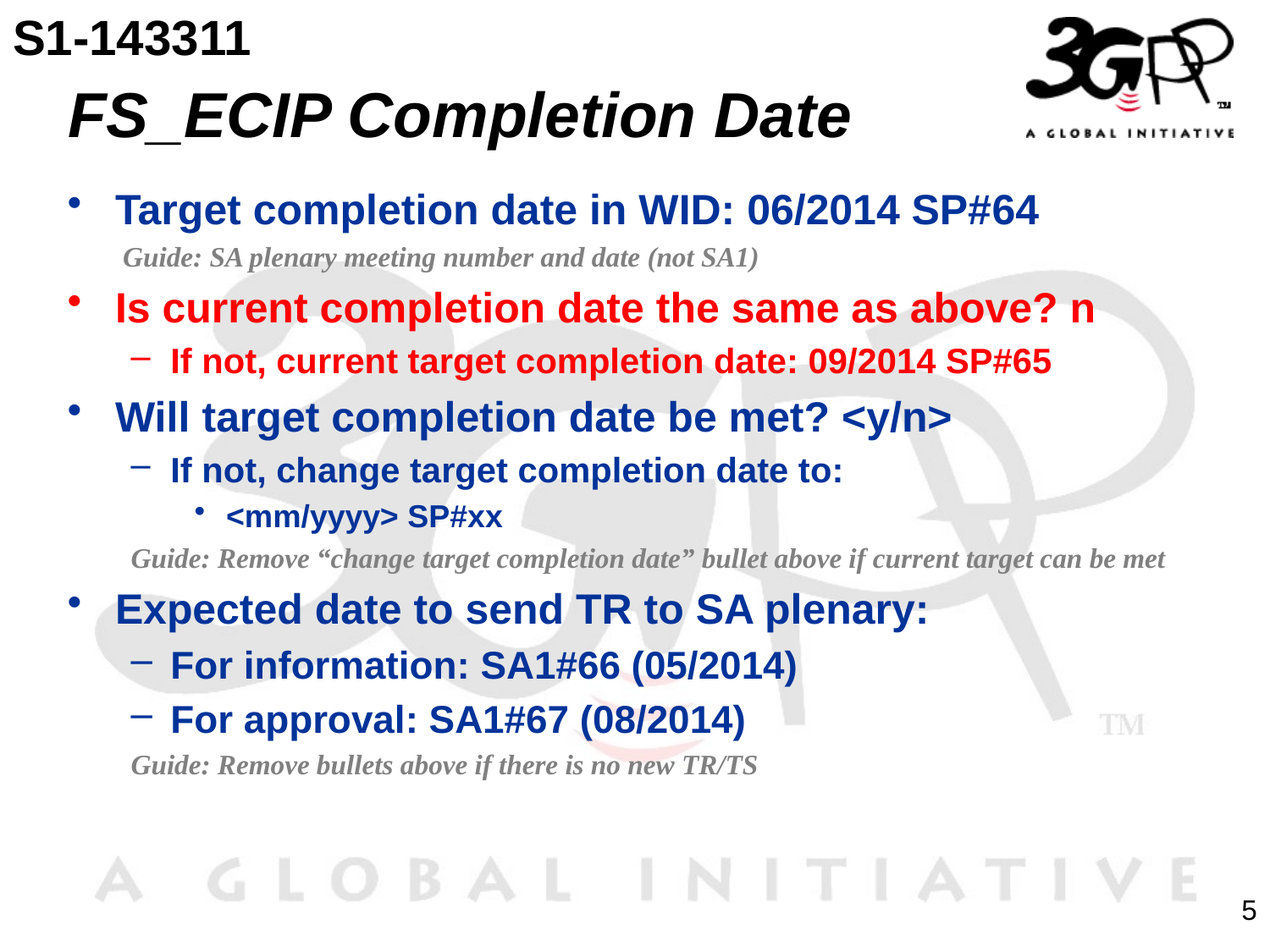

S1-143311
# FS_ECIP Completion Date
Target completion date in WID: 06/2014 SP#64
Guide: SA plenary meeting number and date (not SA1)
Is current completion date the same as above? n
If not, current target completion date: 09/2014 SP#65
Will target completion date be met? <y/n>
If not, change target completion date to:
<mm/yyyy> SP#xx
Guide: Remove “change target completion date” bullet above if current target can be met
Expected date to send TR to SA plenary:
For information: SA1#66 (05/2014)
For approval: SA1#67 (08/2014)
Guide: Remove bullets above if there is no new TR/TS

5